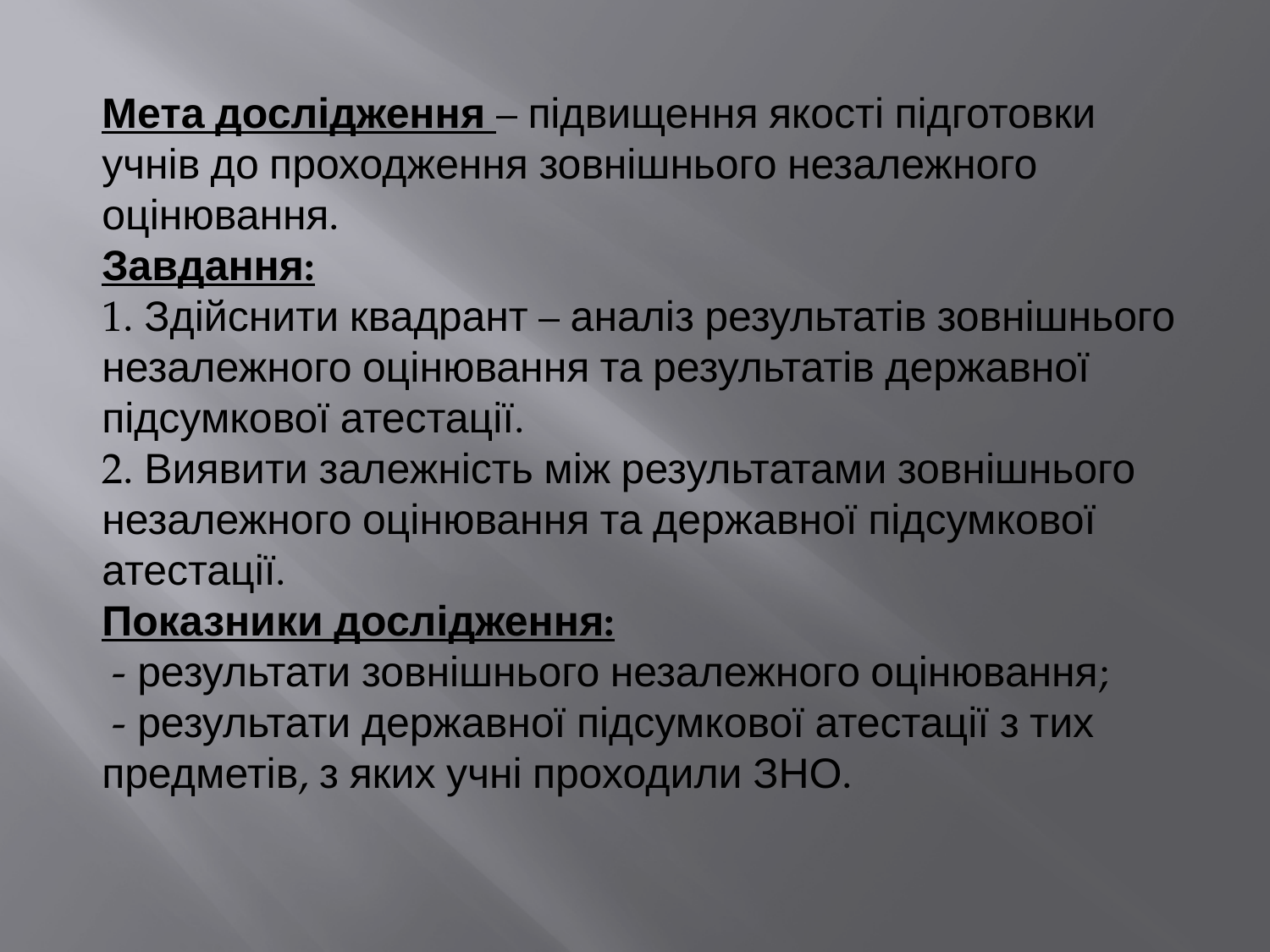

Мета дослідження – підвищення якості підготовки учнів до проходження зовнішнього незалежного оцінювання.
Завдання:
1. Здійснити квадрант – аналіз результатів зовнішнього незалежного оцінювання та результатів державної підсумкової атестації.
2. Виявити залежність між результатами зовнішнього незалежного оцінювання та державної підсумкової атестації.
Показники дослідження:
 - результати зовнішнього незалежного оцінювання;
 - результати державної підсумкової атестації з тих предметів, з яких учні проходили ЗНО.
#